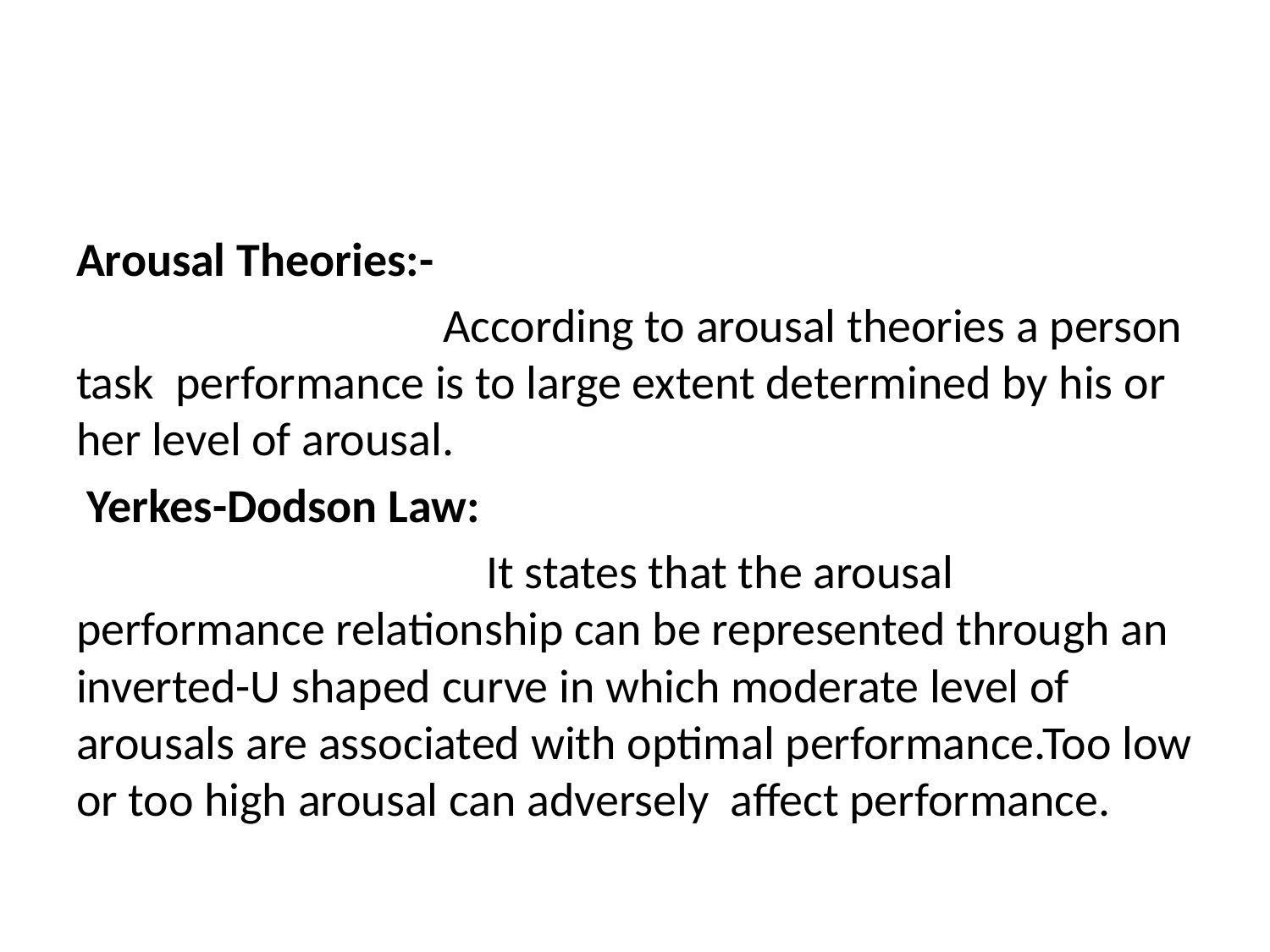

#
Arousal Theories:-
                                  According to arousal theories a person task  performance is to large extent determined by his or her level of arousal.
 Yerkes-Dodson Law:
                                      It states that the arousal performance relationship can be represented through an inverted-U shaped curve in which moderate level of arousals are associated with optimal performance.Too low or too high arousal can adversely  affect performance.